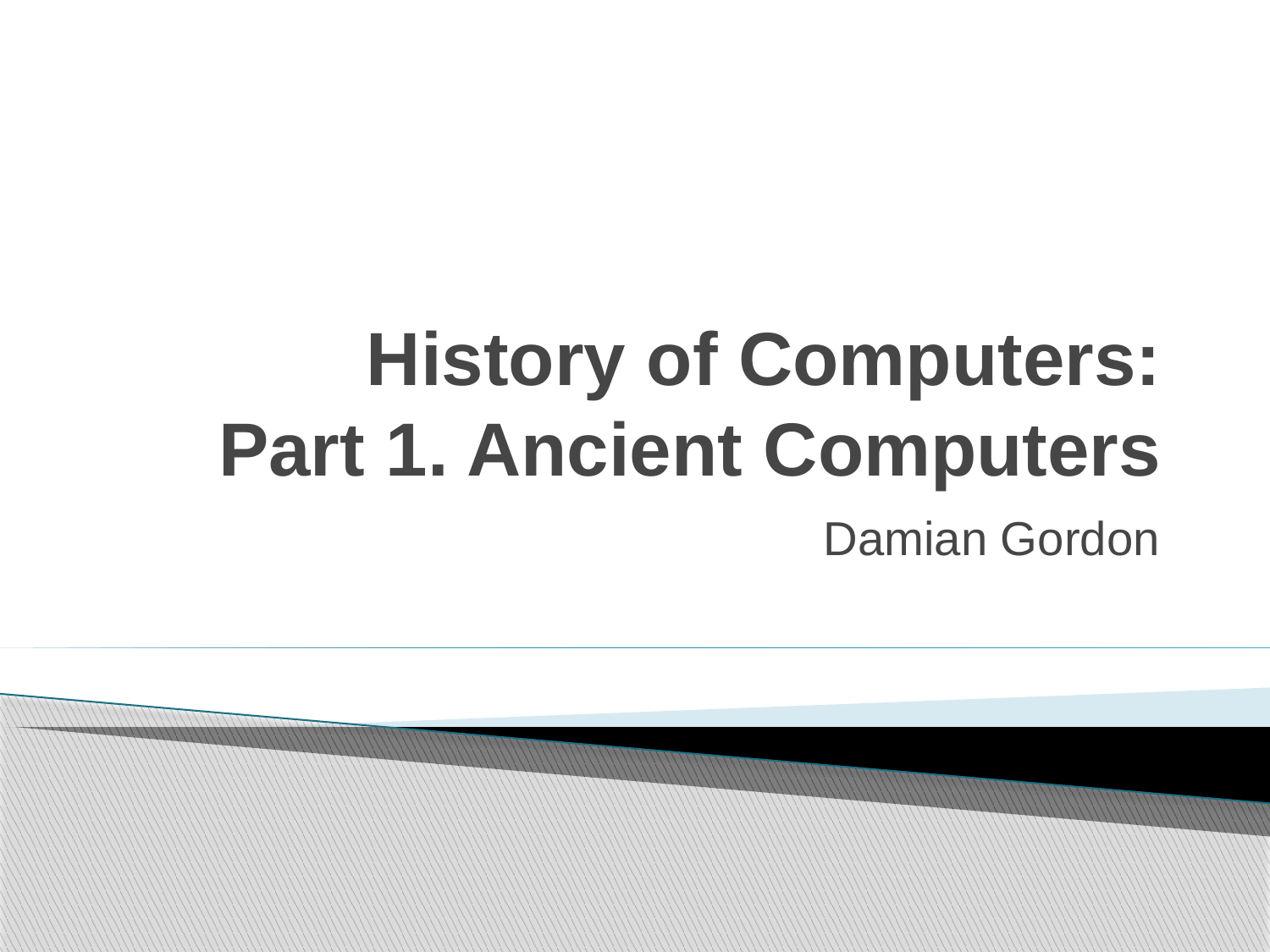

# History of Computers: Part 1. Ancient Computers
Damian Gordon